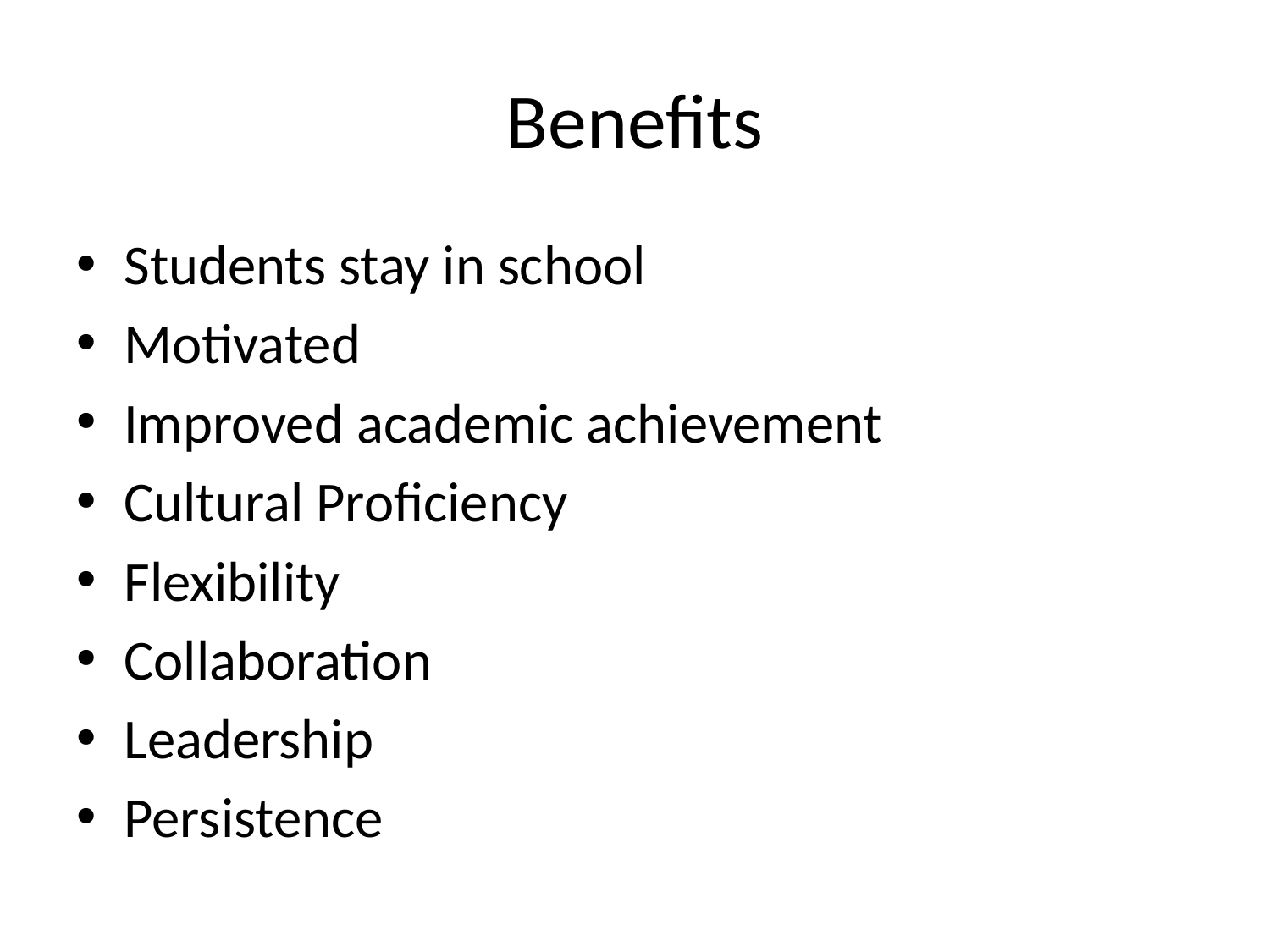

# Benefits
Students stay in school
Motivated
Improved academic achievement
Cultural Proficiency
Flexibility
Collaboration
Leadership
Persistence